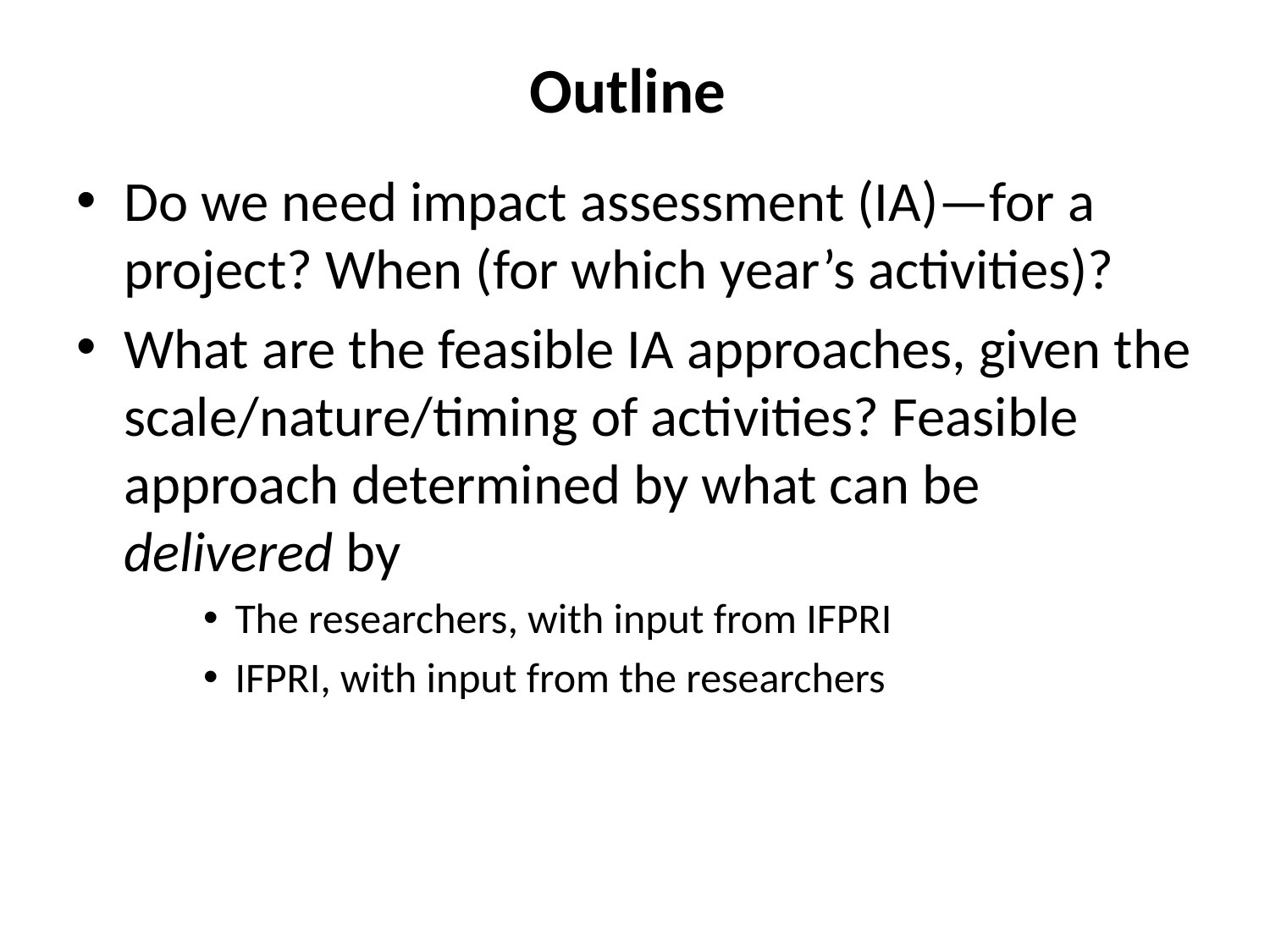

# Outline
Do we need impact assessment (IA)—for a project? When (for which year’s activities)?
What are the feasible IA approaches, given the scale/nature/timing of activities? Feasible approach determined by what can be delivered by
The researchers, with input from IFPRI
IFPRI, with input from the researchers